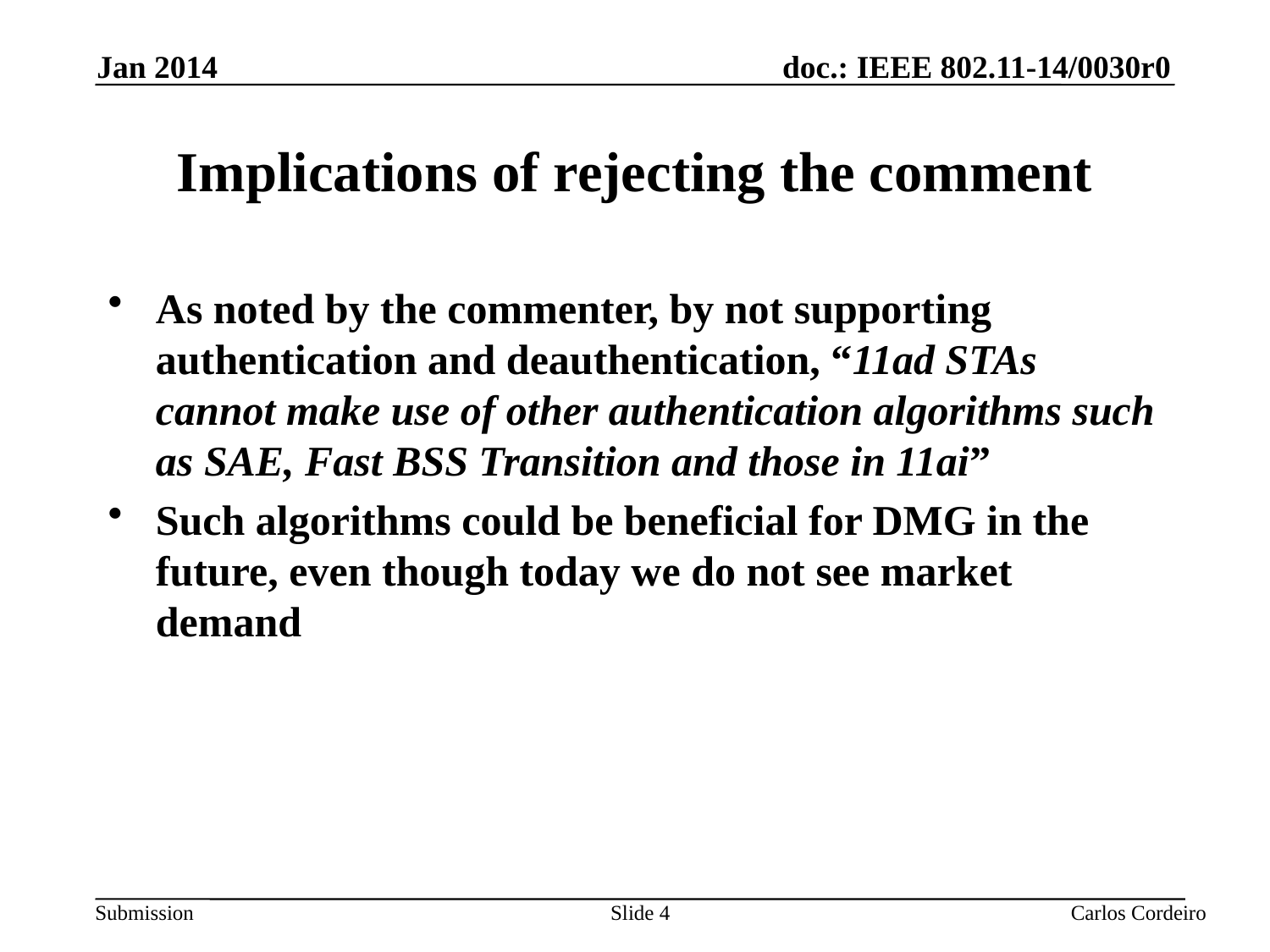

Jan 2014
# Implications of rejecting the comment
As noted by the commenter, by not supporting authentication and deauthentication, “11ad STAs cannot make use of other authentication algorithms such as SAE, Fast BSS Transition and those in 11ai”
Such algorithms could be beneficial for DMG in the future, even though today we do not see market demand
Slide 4
Carlos Cordeiro